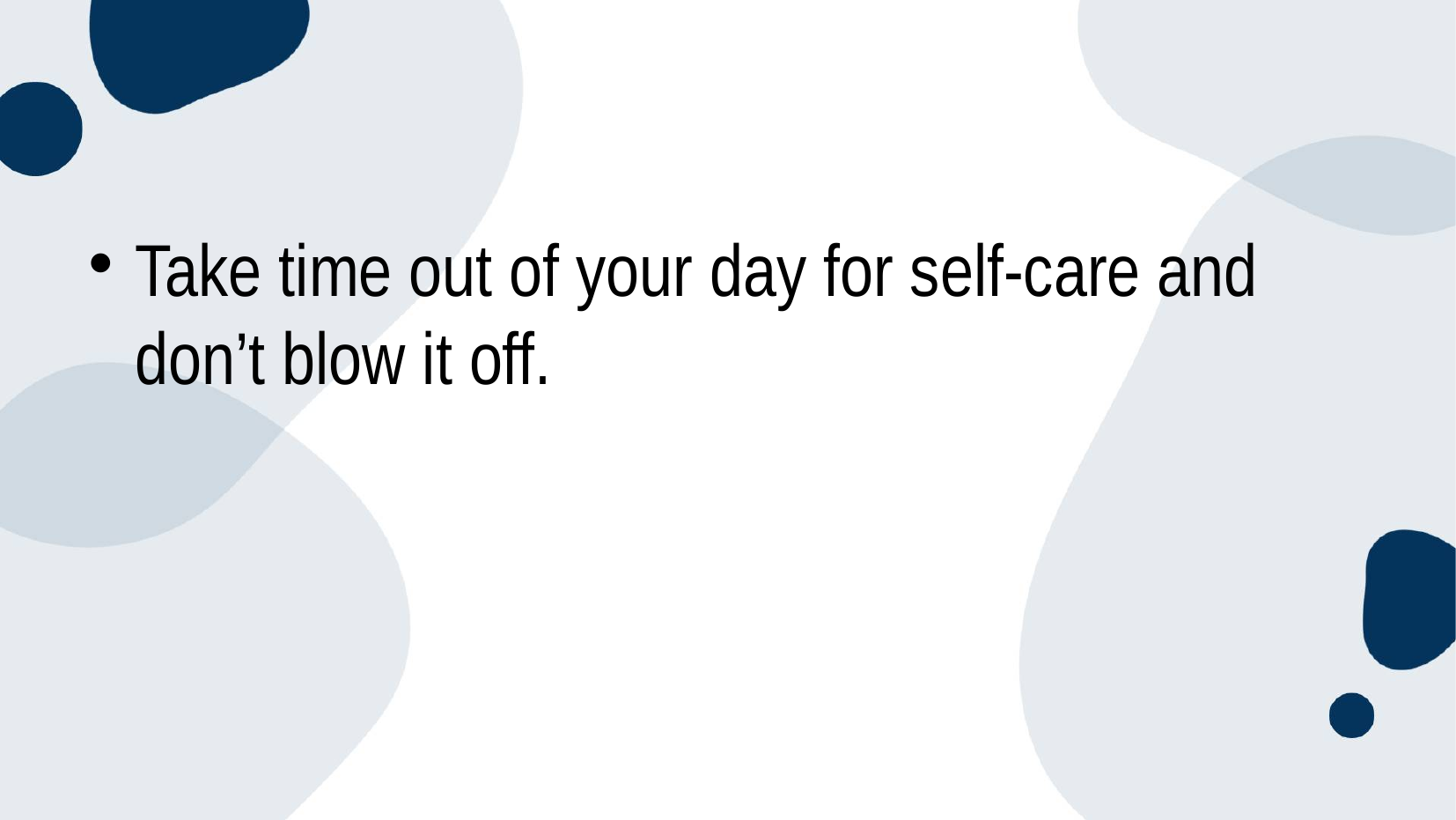

#
Take time out of your day for self-care and don’t blow it off.